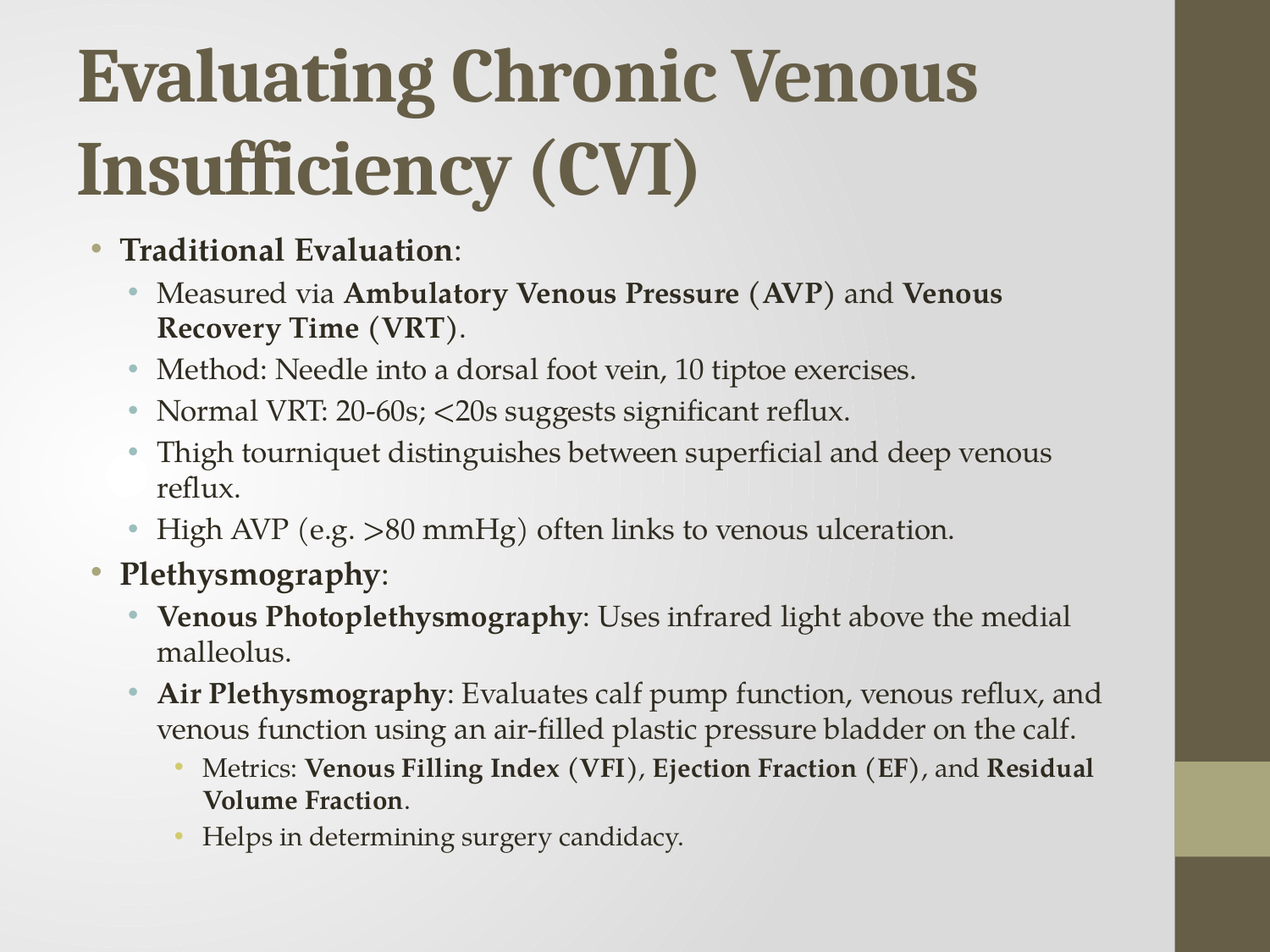

# Evaluating Chronic Venous Insufficiency (CVI)
Traditional Evaluation:
Measured via Ambulatory Venous Pressure (AVP) and Venous Recovery Time (VRT).
Method: Needle into a dorsal foot vein, 10 tiptoe exercises.
Normal VRT: 20-60s; <20s suggests significant reflux.
Thigh tourniquet distinguishes between superficial and deep venous reflux.
High AVP (e.g. >80 mmHg) often links to venous ulceration.
Plethysmography:
Venous Photoplethysmography: Uses infrared light above the medial malleolus.
Air Plethysmography: Evaluates calf pump function, venous reflux, and venous function using an air-filled plastic pressure bladder on the calf.
Metrics: Venous Filling Index (VFI), Ejection Fraction (EF), and Residual Volume Fraction.
Helps in determining surgery candidacy.